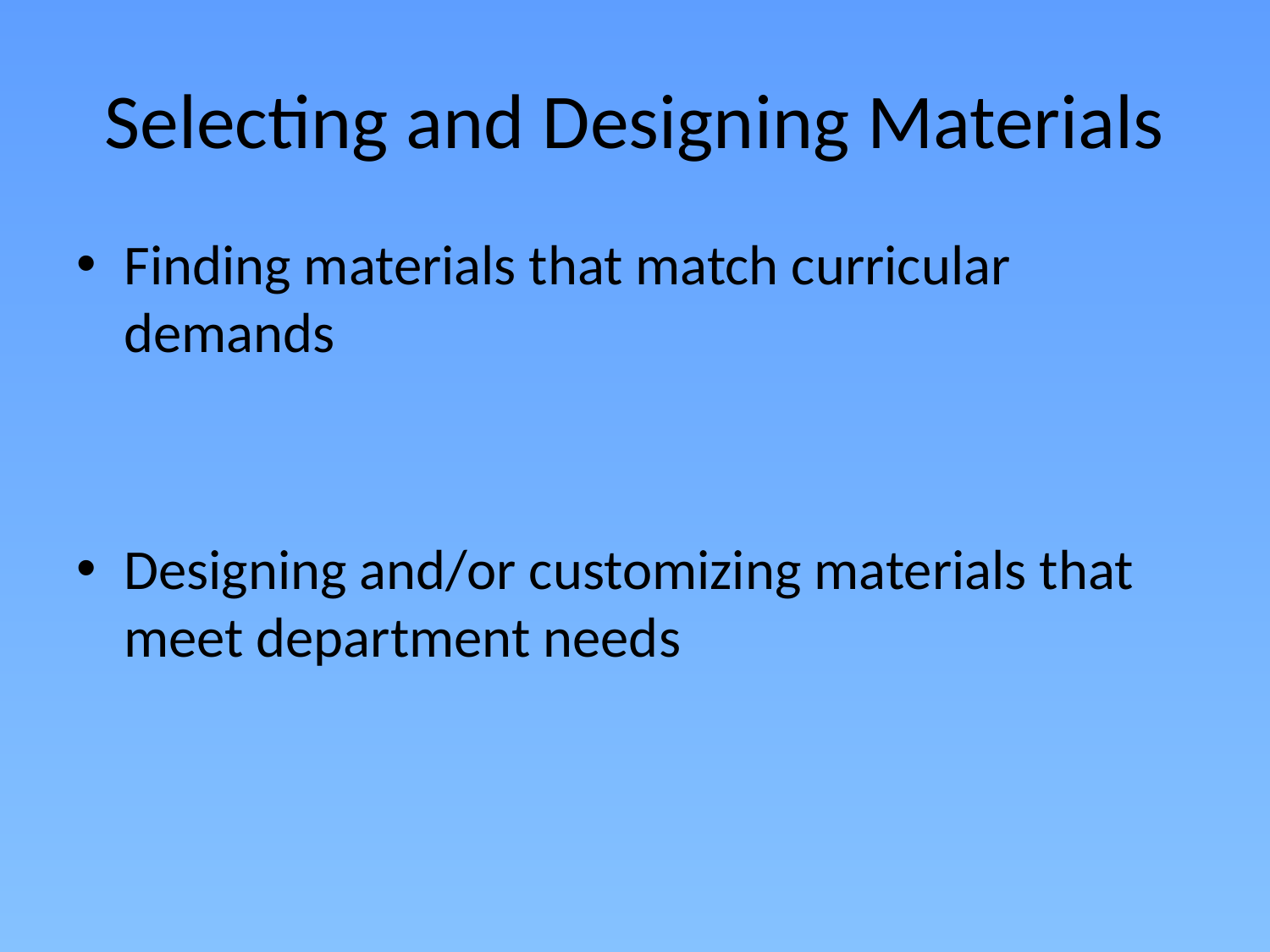

# Selecting and Designing Materials
Finding materials that match curricular demands

Designing and/or customizing materials that meet department needs